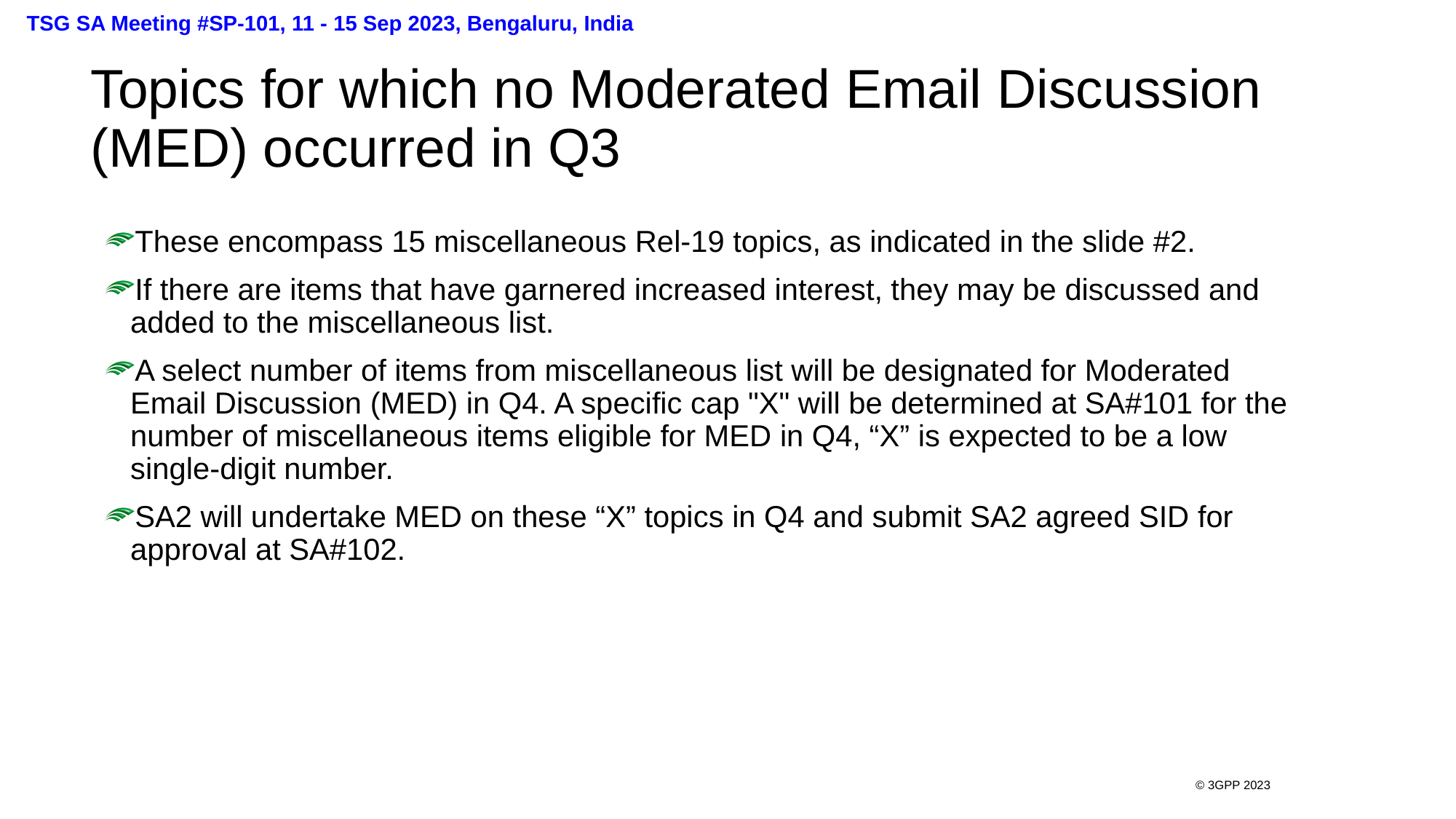

TSG SA Meeting #SP-101, 11 - 15 Sep 2023, Bengaluru, India
# Topics for which no Moderated Email Discussion (MED) occurred in Q3
These encompass 15 miscellaneous Rel-19 topics, as indicated in the slide #2.
If there are items that have garnered increased interest, they may be discussed and added to the miscellaneous list.
A select number of items from miscellaneous list will be designated for Moderated Email Discussion (MED) in Q4. A specific cap "X" will be determined at SA#101 for the number of miscellaneous items eligible for MED in Q4, “X” is expected to be a low single-digit number.
SA2 will undertake MED on these “X” topics in Q4 and submit SA2 agreed SID for approval at SA#102.